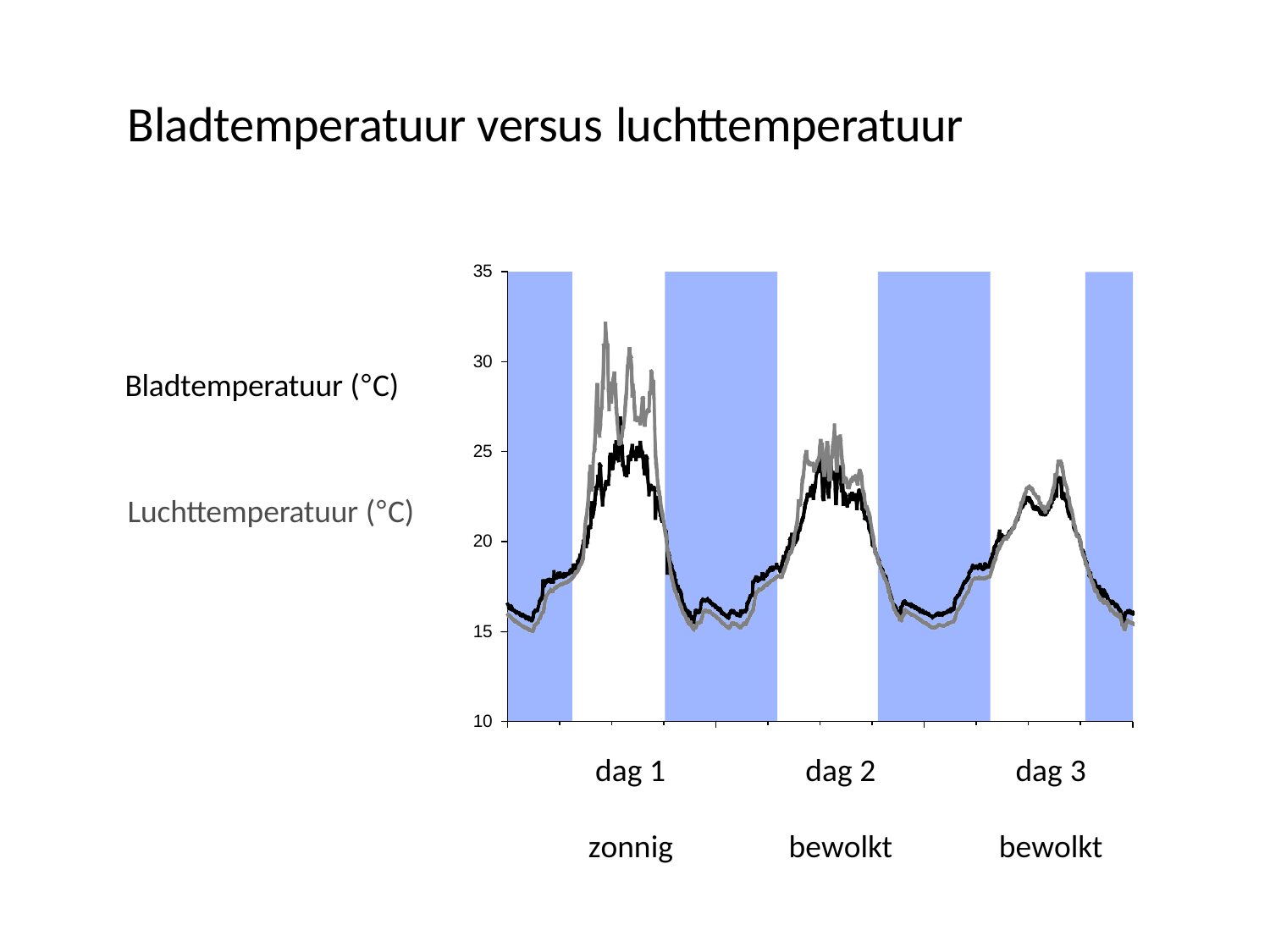

# Bladtemperatuur versus luchttemperatuur
35

30

Bladtemperatuur (°C)
25

Luchttemperatuur (°C)
20

15
10

dag 1
dag 2
dag 3
zonnig
bewolkt
bewolkt